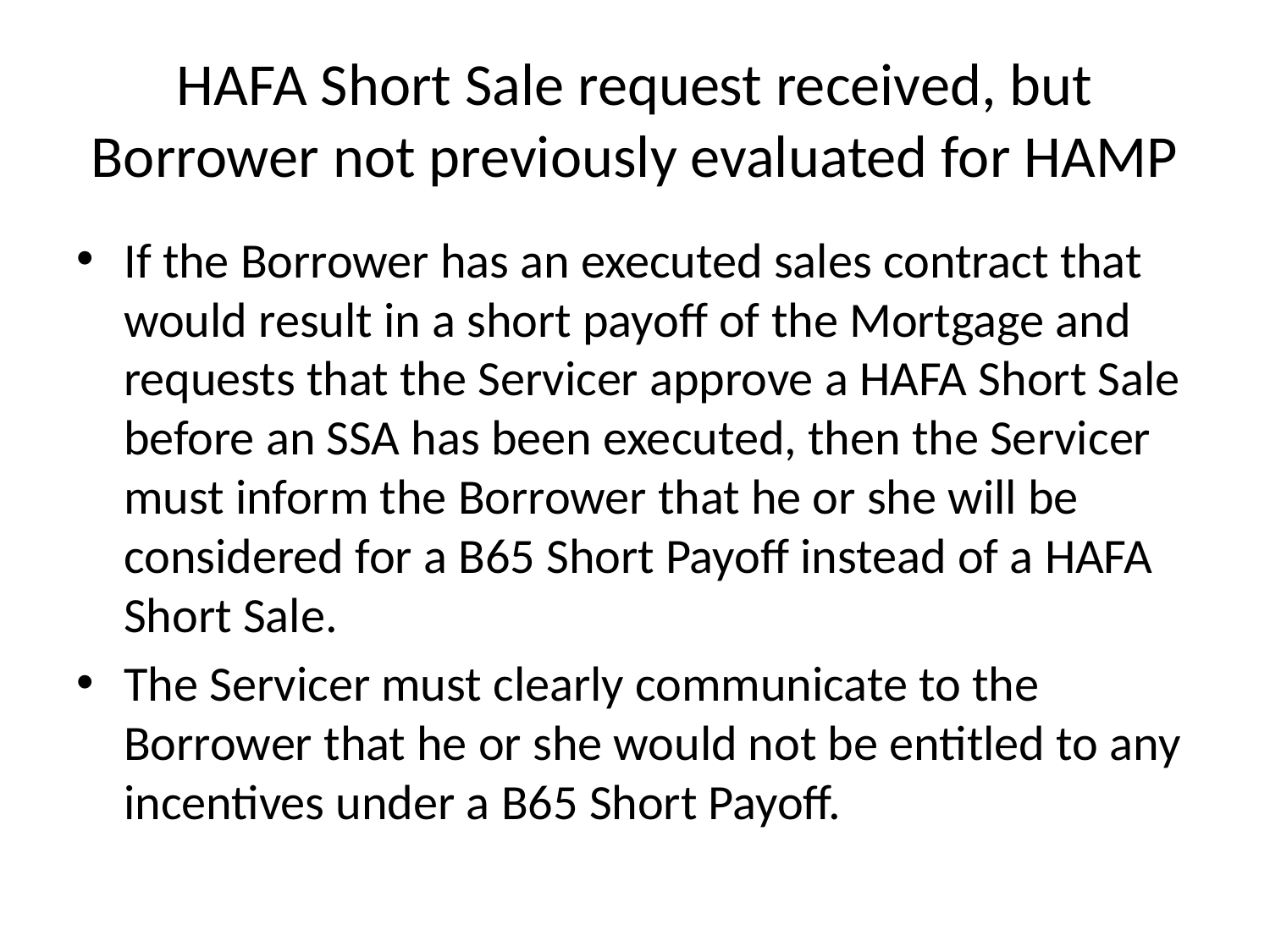

# HAFA Short Sale request received, but Borrower not previously evaluated for HAMP
If the Borrower has an executed sales contract that would result in a short payoff of the Mortgage and requests that the Servicer approve a HAFA Short Sale before an SSA has been executed, then the Servicer must inform the Borrower that he or she will be considered for a B65 Short Payoff instead of a HAFA Short Sale.
The Servicer must clearly communicate to the Borrower that he or she would not be entitled to any incentives under a B65 Short Payoff.